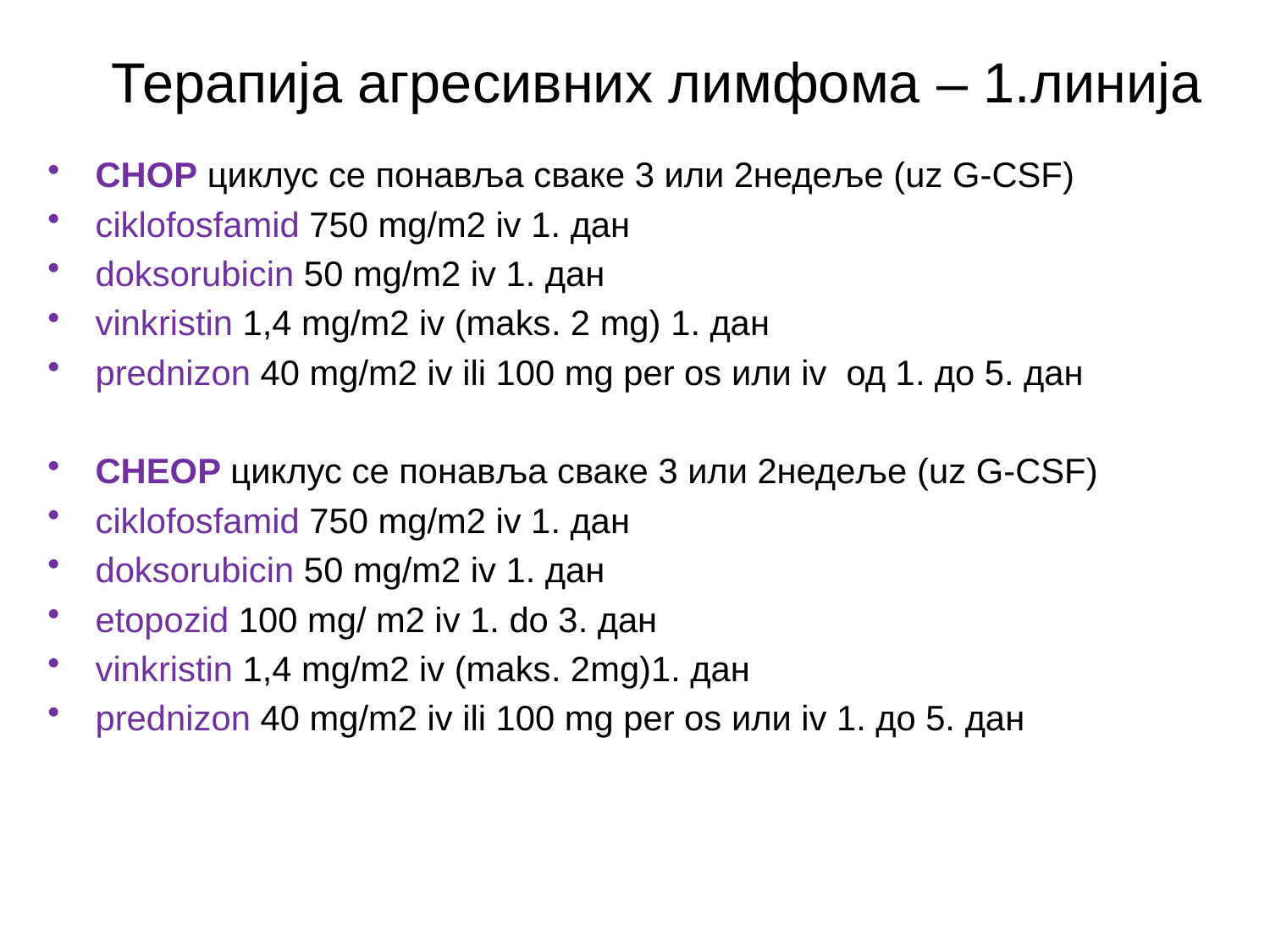

# Терапија агресивних лимфома – 1.линија
CHOP циклус се понавља сваке 3 или 2недеље (uz G-CSF)
ciklofosfamid 750 mg/m2 iv 1. дан
doksorubicin 50 mg/m2 iv 1. дан
vinkristin 1,4 mg/m2 iv (maks. 2 mg) 1. дан
prednizon 40 mg/m2 iv ili 100 mg per os или iv  од 1. до 5. дан

CHEOP циклус се понавља сваке 3 или 2недеље (uz G-CSF)
ciklofosfamid 750 mg/m2 iv 1. дан
doksorubicin 50 mg/m2 iv 1. дан
etopozid 100 mg/ m2 iv 1. do 3. дан
vinkristin 1,4 mg/m2 iv (maks. 2mg)1. дан
prednizon 40 mg/m2 iv ili 100 mg per os или iv 1. до 5. дан